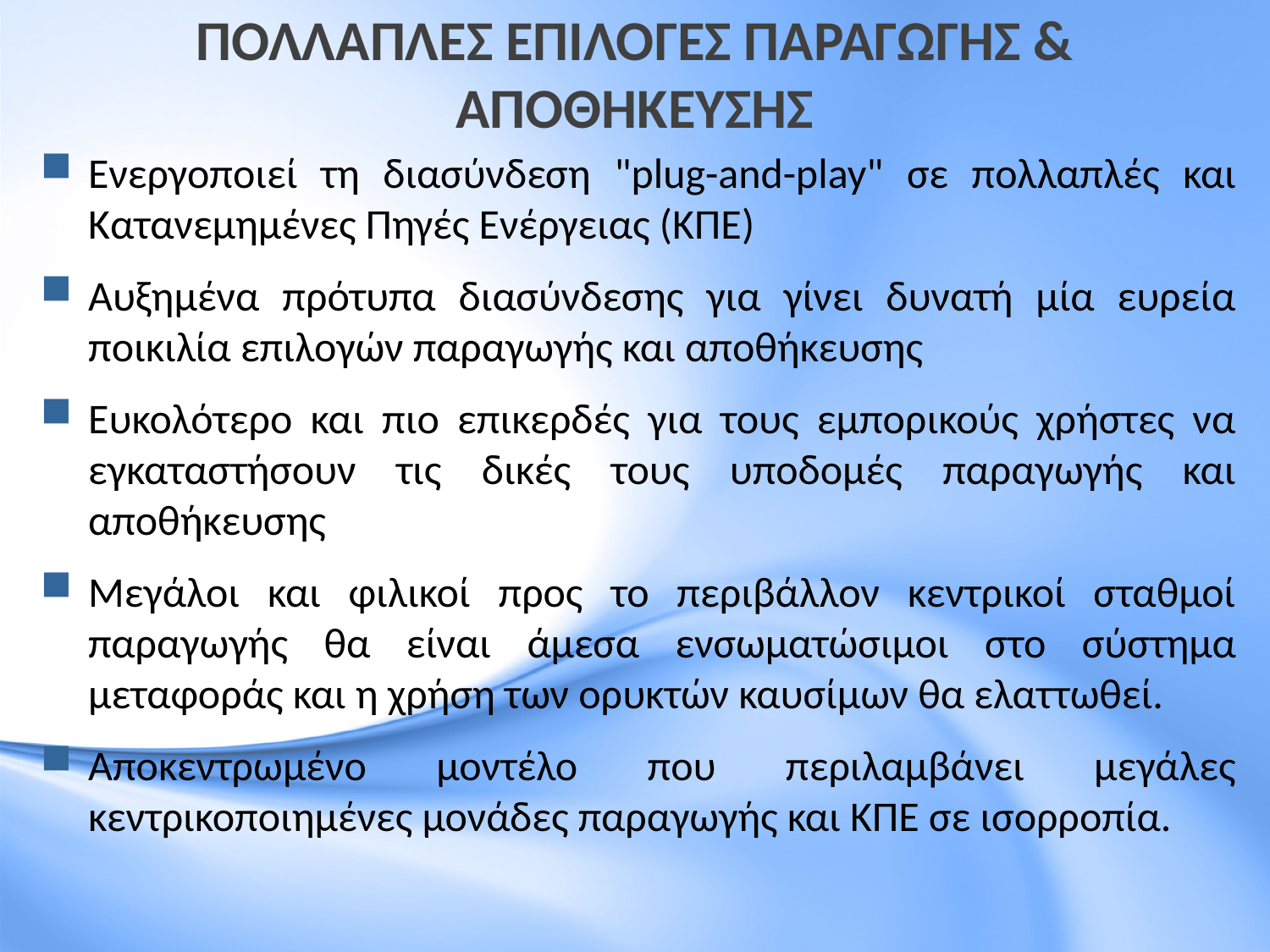

# ΠΟΛΛΑΠΛΕΣ ΕΠΙΛΟΓΕΣ ΠΑΡΑΓΩΓΗΣ & ΑΠΟΘΗΚΕΥΣΗΣ
Ενεργοποιεί τη διασύνδεση "plug-and-play" σε πολλαπλές και Κατανεμημένες Πηγές Ενέργειας (ΚΠΕ)
Αυξημένα πρότυπα διασύνδεσης για γίνει δυνατή μία ευρεία ποικιλία επιλογών παραγωγής και αποθήκευσης
Ευκολότερο και πιο επικερδές για τους εμπορικούς χρήστες να εγκαταστήσουν τις δικές τους υποδομές παραγωγής και αποθήκευσης
Μεγάλοι και φιλικοί προς το περιβάλλον κεντρικοί σταθμοί παραγωγής θα είναι άμεσα ενσωματώσιμοι στο σύστημα μεταφοράς και η χρήση των ορυκτών καυσίμων θα ελαττωθεί.
Αποκεντρωμένο μοντέλο που περιλαμβάνει μεγάλες κεντρικοποιημένες μονάδες παραγωγής και ΚΠΕ σε ισορροπία.